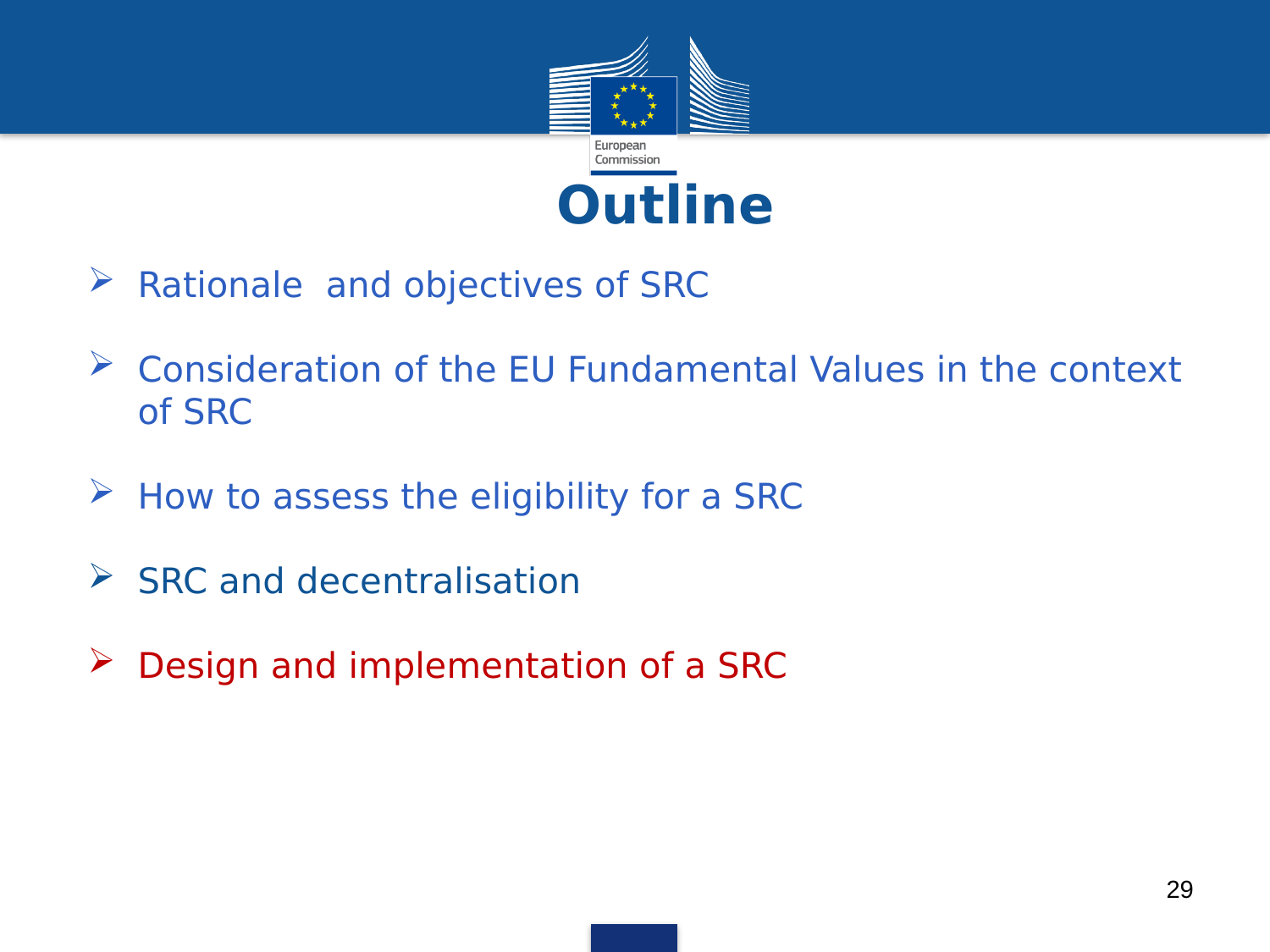

# Outline
Rationale  and objectives of SRC

Consideration of the EU Fundamental Values in the context of SRC

How to assess the eligibility for a SRC

SRC and decentralisation

Design and implementation of a SRC

29